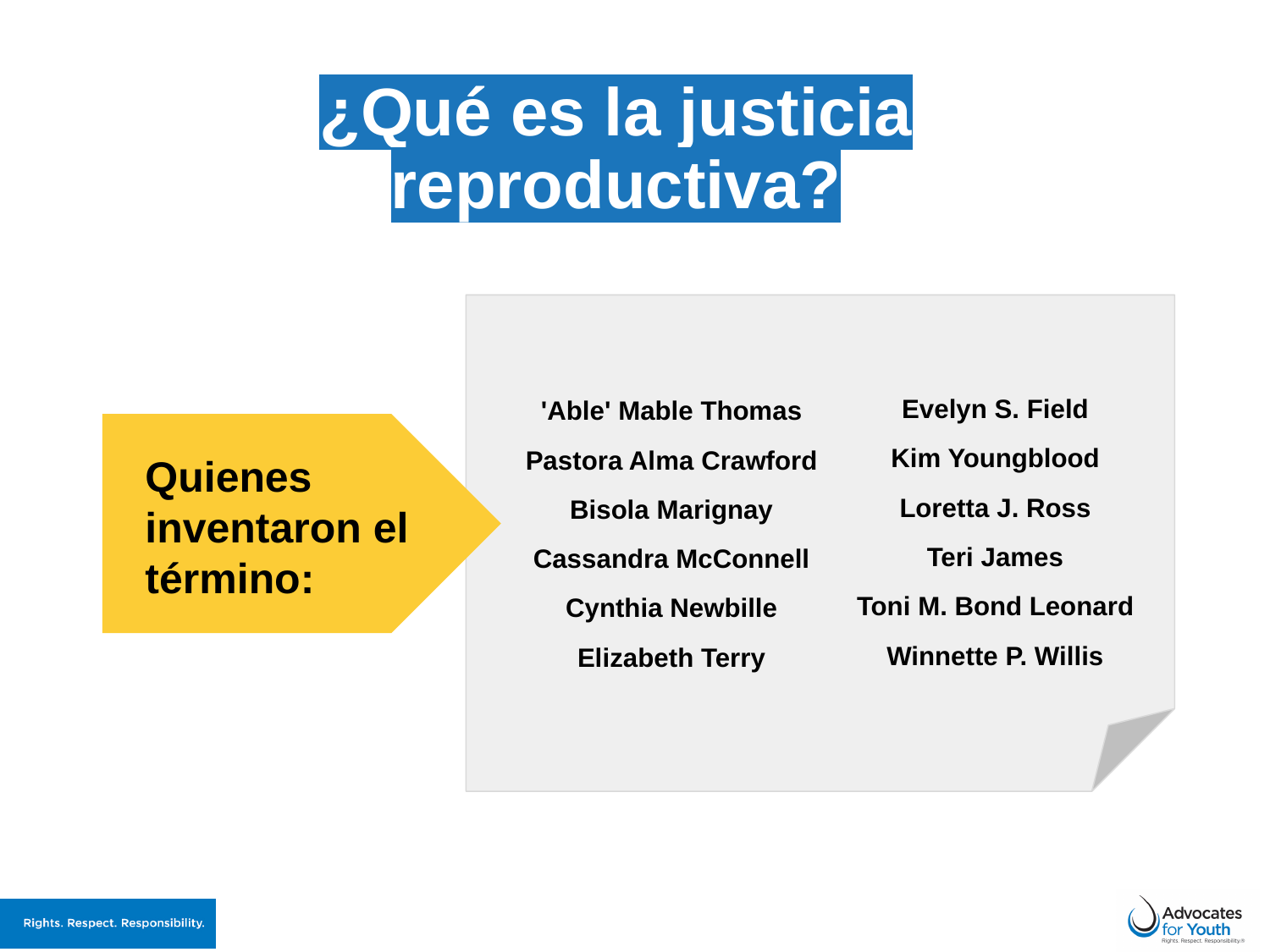

# ¿Qué es la justicia reproductiva?

Evelyn S. Field
Kim Youngblood
Loretta J. Ross
Teri James
Toni M. Bond Leonard
Winnette P. Willis

'Able' Mable Thomas
Pastora Alma Crawford
Bisola Marignay
Cassandra McConnell
Cynthia Newbille
Elizabeth Terry

Quienes inventaron el término: